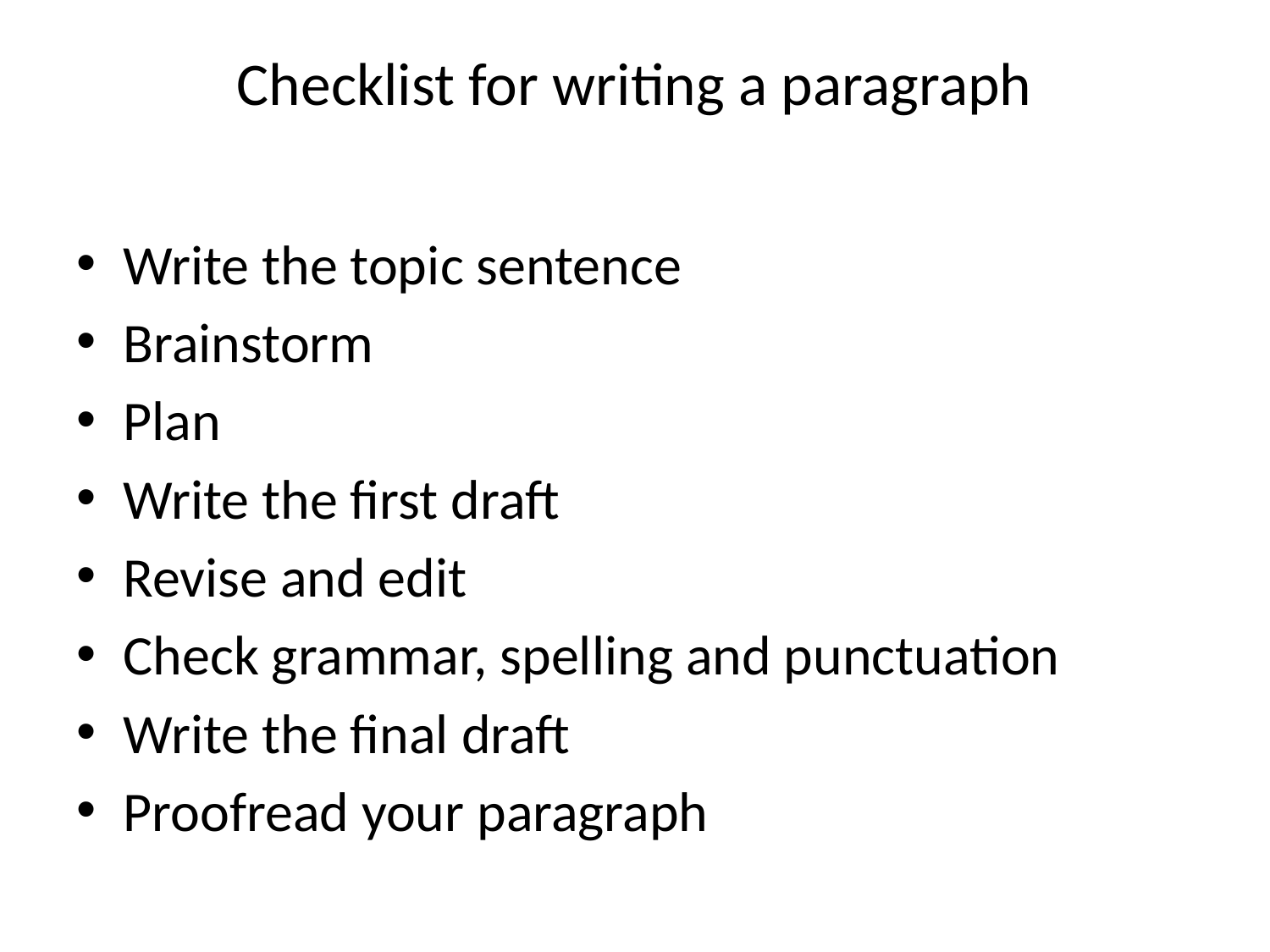

# Checklist for writing a paragraph
Write the topic sentence
Brainstorm
Plan
Write the first draft
Revise and edit
Check grammar, spelling and punctuation
Write the final draft
Proofread your paragraph